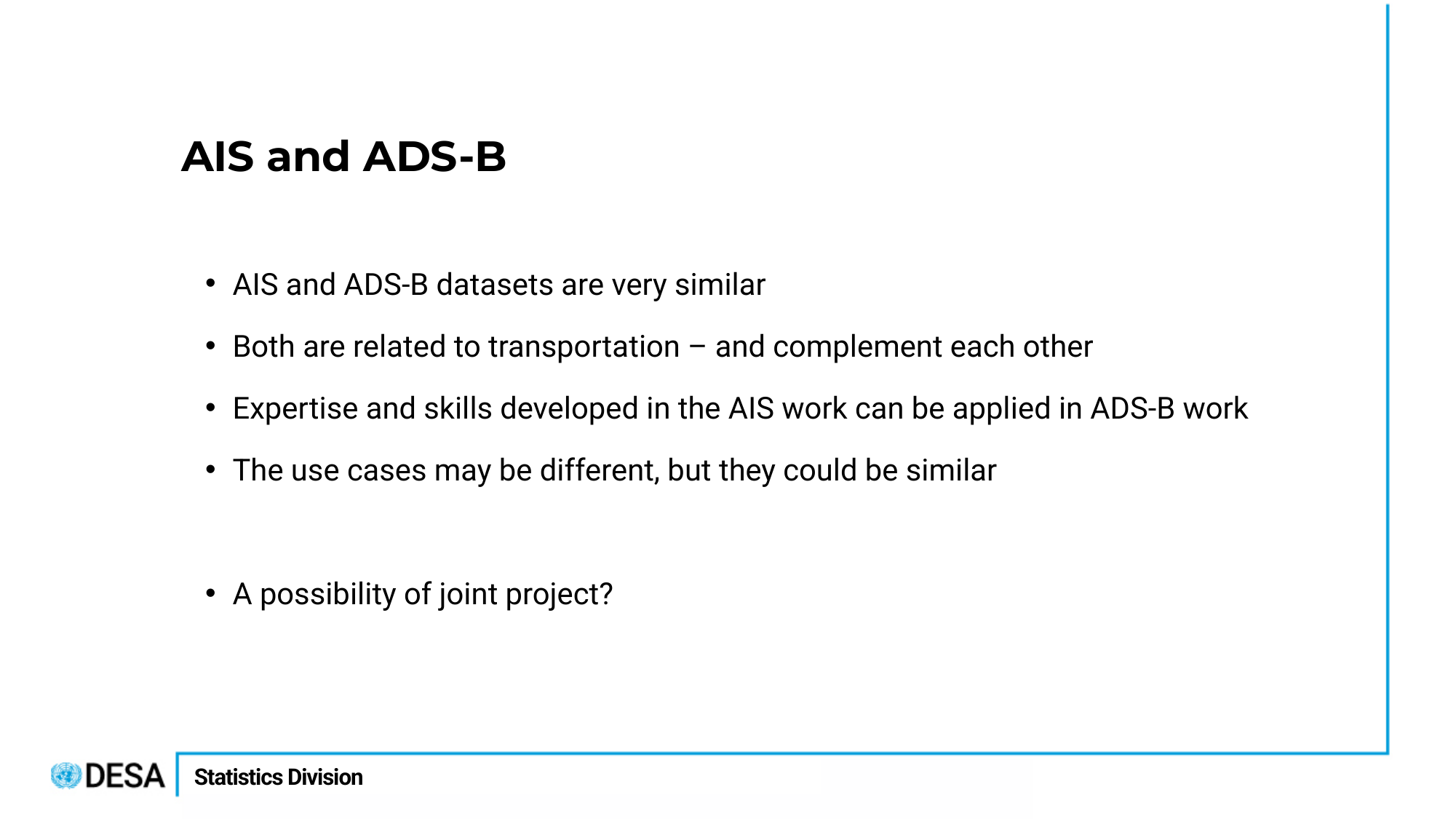

# AIS and ADS-B
AIS and ADS-B datasets are very similar
Both are related to transportation – and complement each other
Expertise and skills developed in the AIS work can be applied in ADS-B work
The use cases may be different, but they could be similar

A possibility of joint project?